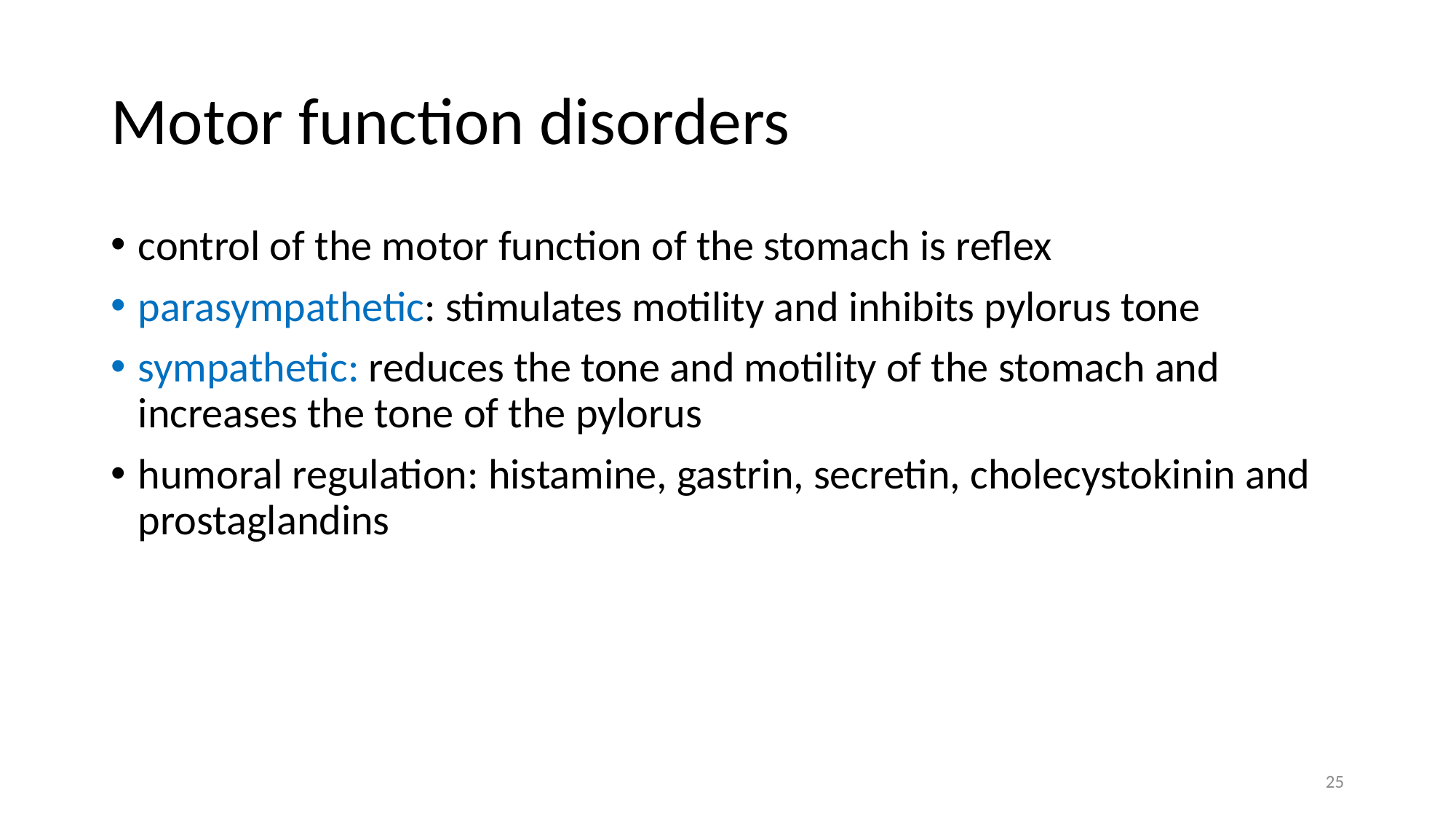

# Motor function disorders
control of the motor function of the stomach is reflex
parasympathetic: stimulates motility and inhibits pylorus tone
sympathetic: reduces the tone and motility of the stomach and increases the tone of the pylorus
humoral regulation: histamine, gastrin, secretin, cholecystokinin and prostaglandins
25